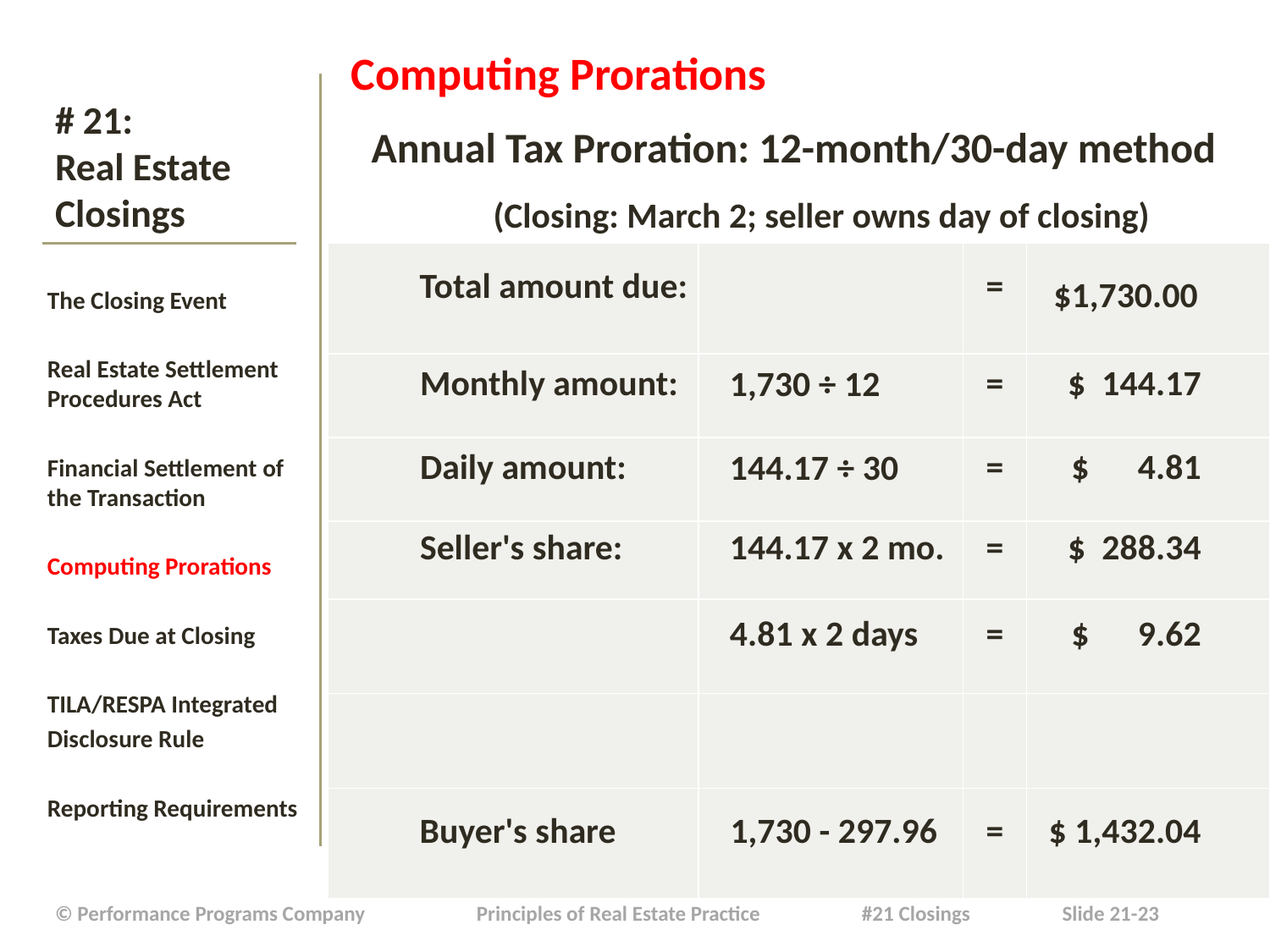

Computing Prorations

Annual Tax Proration: 12-month/30-day method

(Closing: March 2; seller owns day of closing)
# # 21: Real Estate Closings

The Closing Event

Real Estate Settlement Procedures Act

Financial Settlement of the Transaction

Computing Prorations

Taxes Due at Closing

TILA/RESPA Integrated
Disclosure Rule

Reporting Requirements

| Total amount due: |  | = | $1,730.00 |
| --- | --- | --- | --- |
| Monthly amount: | 1,730 ÷ 12 | = | $ 144.17 |
| Daily amount: | 144.17 ÷ 30 | = | $ 4.81 |
| Seller's share: | 144.17 x 2 mo. | = | $ 288.34 |
|  | 4.81 x 2 days | = | $ 9.62 |
|  |  |  |  |
| Buyer's share | 1,730 - 297.96 | = | $ 1,432.04 |
| © Performance Programs Company Principles of Real Estate Practice #21 Closings Slide 21-23 |
| --- |